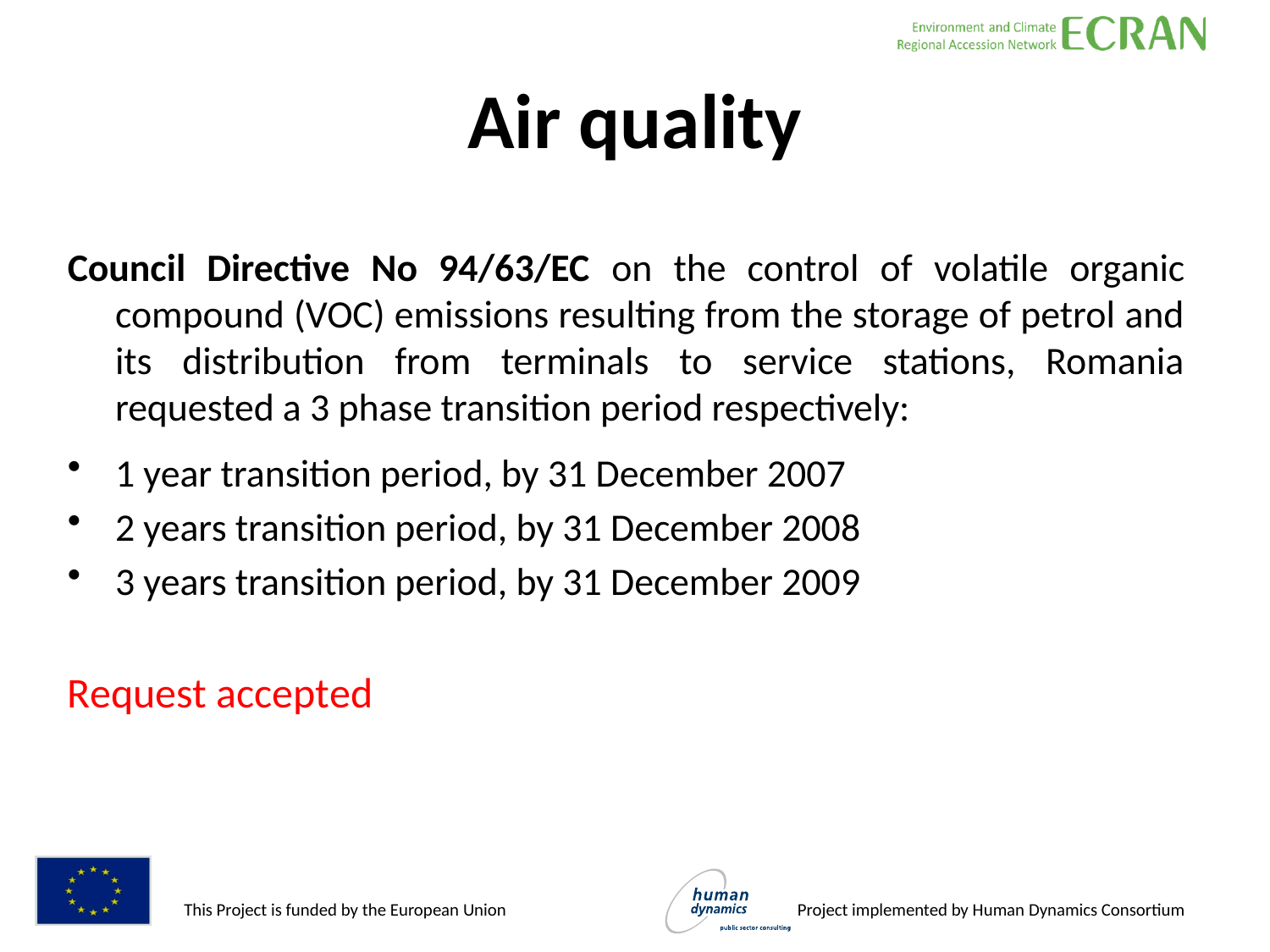

Air quality
Council Directive No 94/63/EC on the control of volatile organic compound (VOC) emissions resulting from the storage of petrol and its distribution from terminals to service stations, Romania requested a 3 phase transition period respectively:
1 year transition period, by 31 December 2007
2 years transition period, by 31 December 2008
3 years transition period, by 31 December 2009

Request accepted